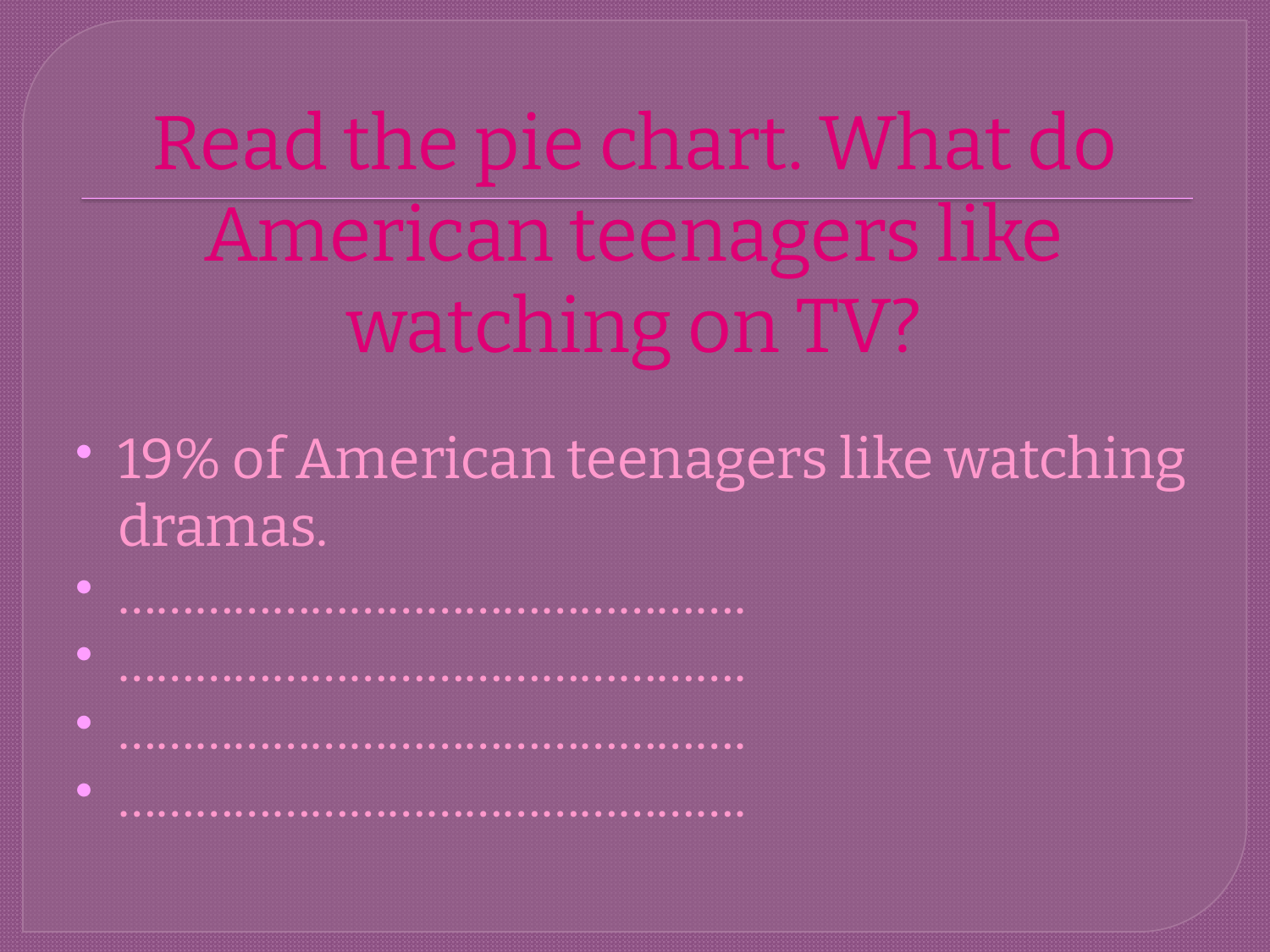

# Read the pie chart. What do American teenagers like watching on TV?
19% of American teenagers like watching dramas.
………………………………………….
………………………………………….
………………………………………….
………………………………………….